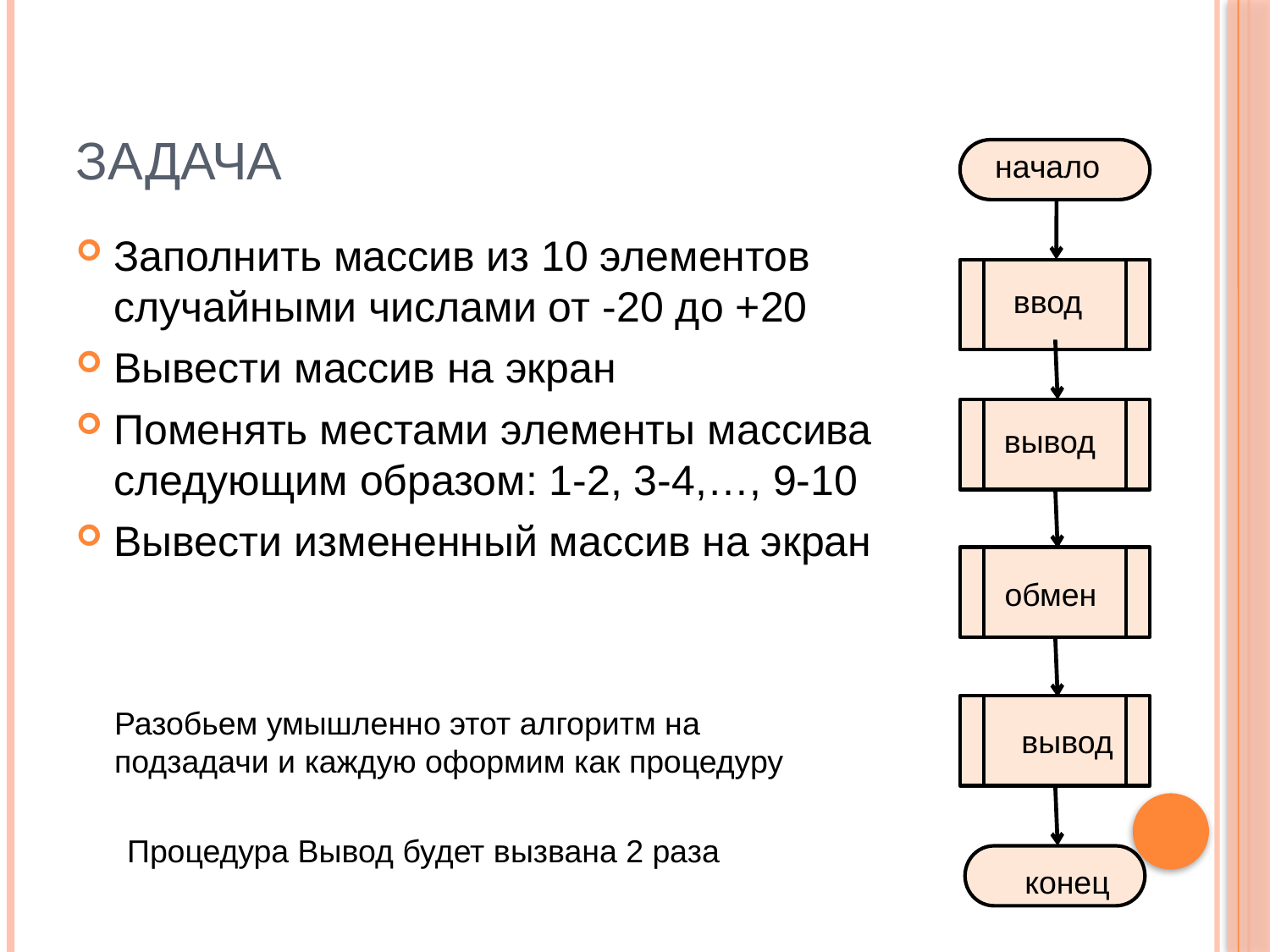

# Задача

начало
Заполнить массив из 10 элементов случайными числами от -20 до +20
Вывести массив на экран
Поменять местами элементы массива следующим образом: 1-2, 3-4,…, 9-10
Вывести измененный массив на экран

ввод

вывод

обмен

Разобьем умышленно этот алгоритм на
подзадачи и каждую оформим как процедуру
вывод
Процедура Вывод будет вызвана 2 раза

конец